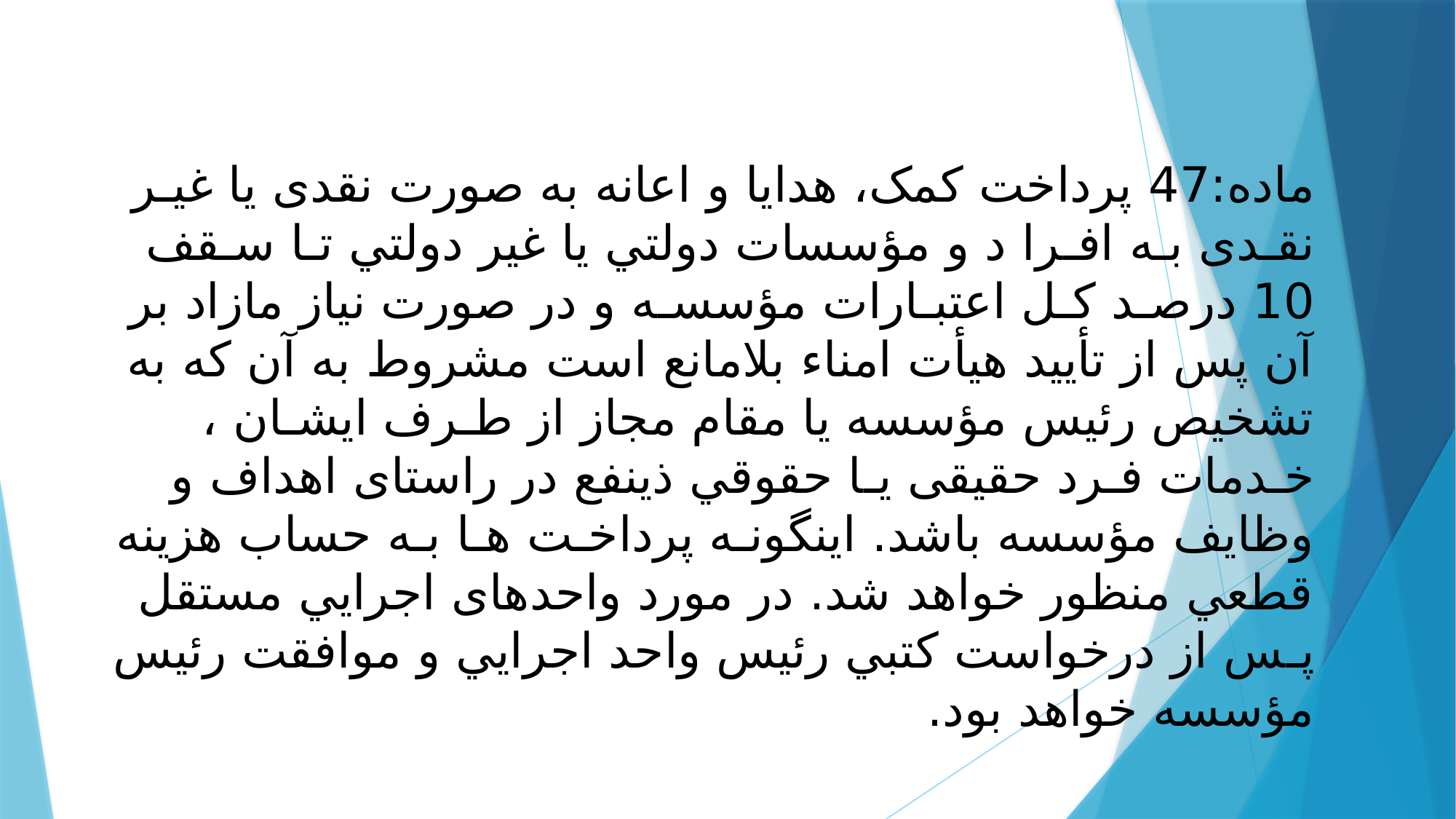

ماده:47 پرداخت کمک، هدايا و اعانه به صورت نقدی يا غیـر نقـدی بـه افـرا د و مؤسسات دولتي يا غیر دولتي تـا سـقف 10 درصـد کـل اعتبـارات مؤسسـه و در صورت نیاز مازاد بر آن پس از تأيید هیأت امناء بلامانع است مشروط به آن که به تشخیص رئیس مؤسسه يا مقام مجاز از طـرف ايشـان ، خـدمات فـرد حقیقی يـا حقوقي ذينفع در راستای اهداف و وظايف مؤسسه باشد. اينگونـه پرداخـت هـا بـه حساب هزينه قطعي منظور خواهد شد. در مورد واحدهای اجرايي مستقل پـس از درخواست کتبي رئیس واحد اجرايي و موافقت رئیس مؤسسه خواهد بود.